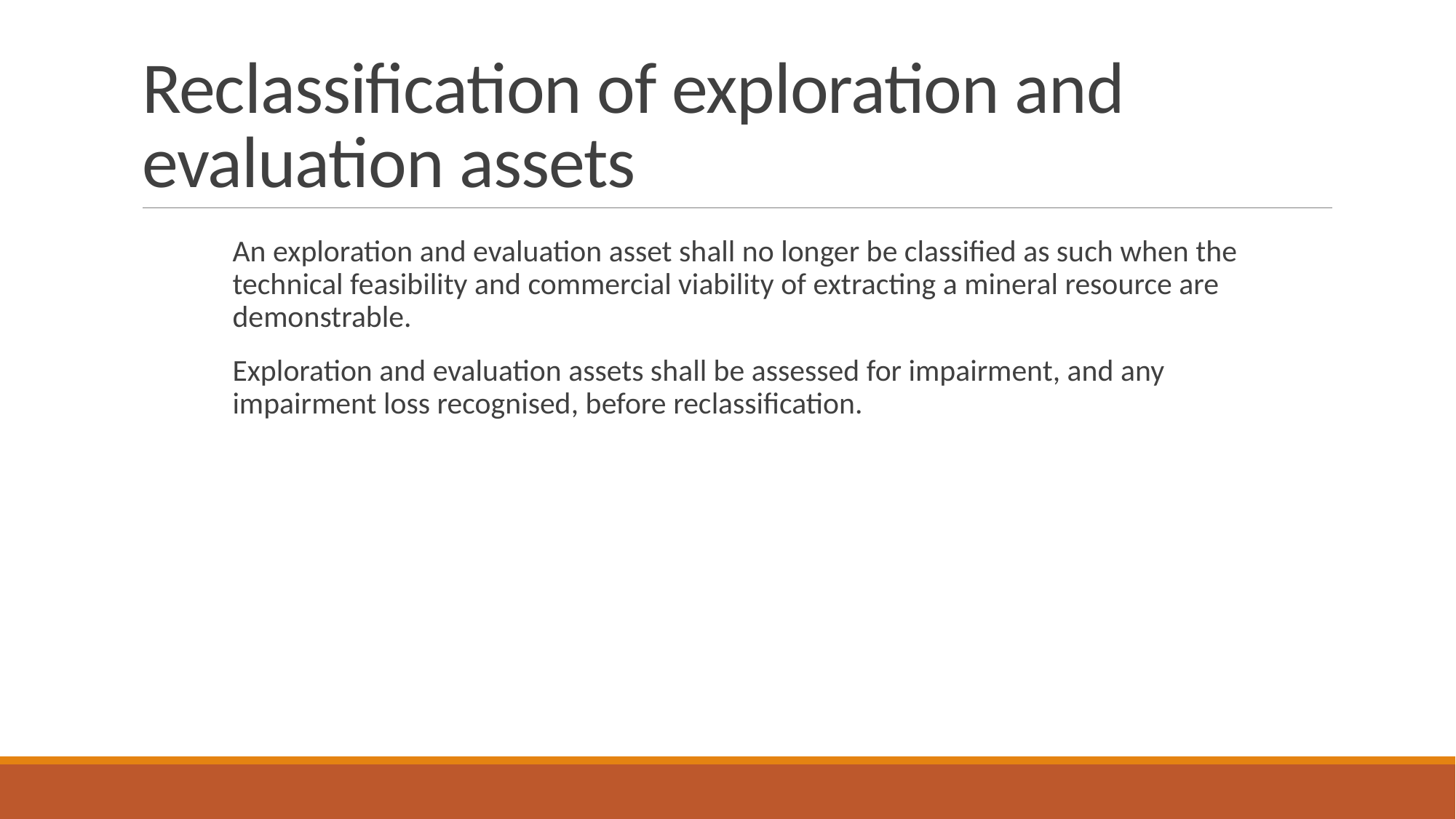

# Reclassification of exploration and evaluation assets
An exploration and evaluation asset shall no longer be classified as such when the technical feasibility and commercial viability of extracting a mineral resource are demonstrable.
Exploration and evaluation assets shall be assessed for impairment, and any impairment loss recognised, before reclassification.